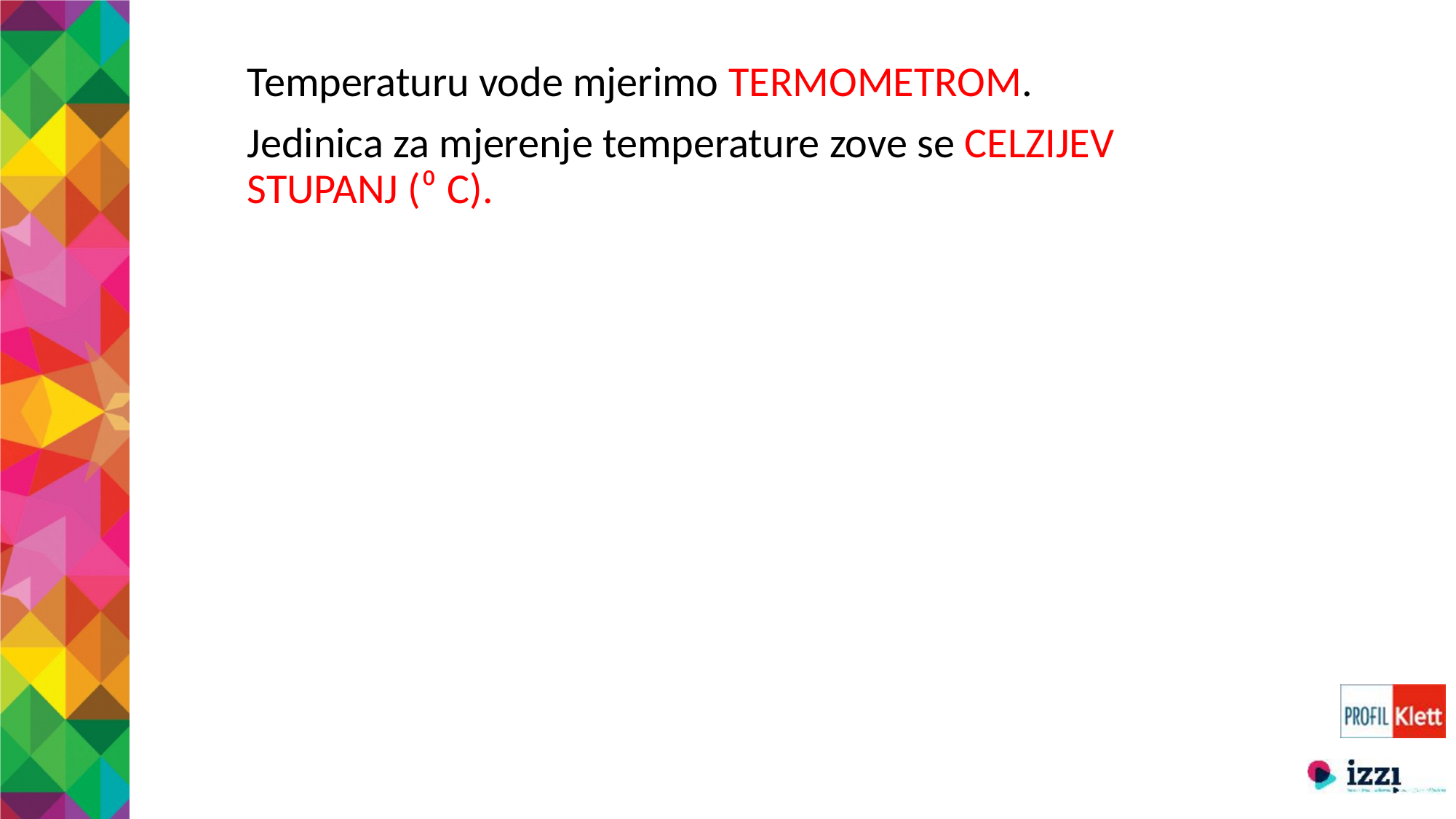

Temperaturu vode mjerimo TERMOMETROM.
Jedinica za mjerenje temperature zove se CELZIJEV STUPANJ (⁰ C).